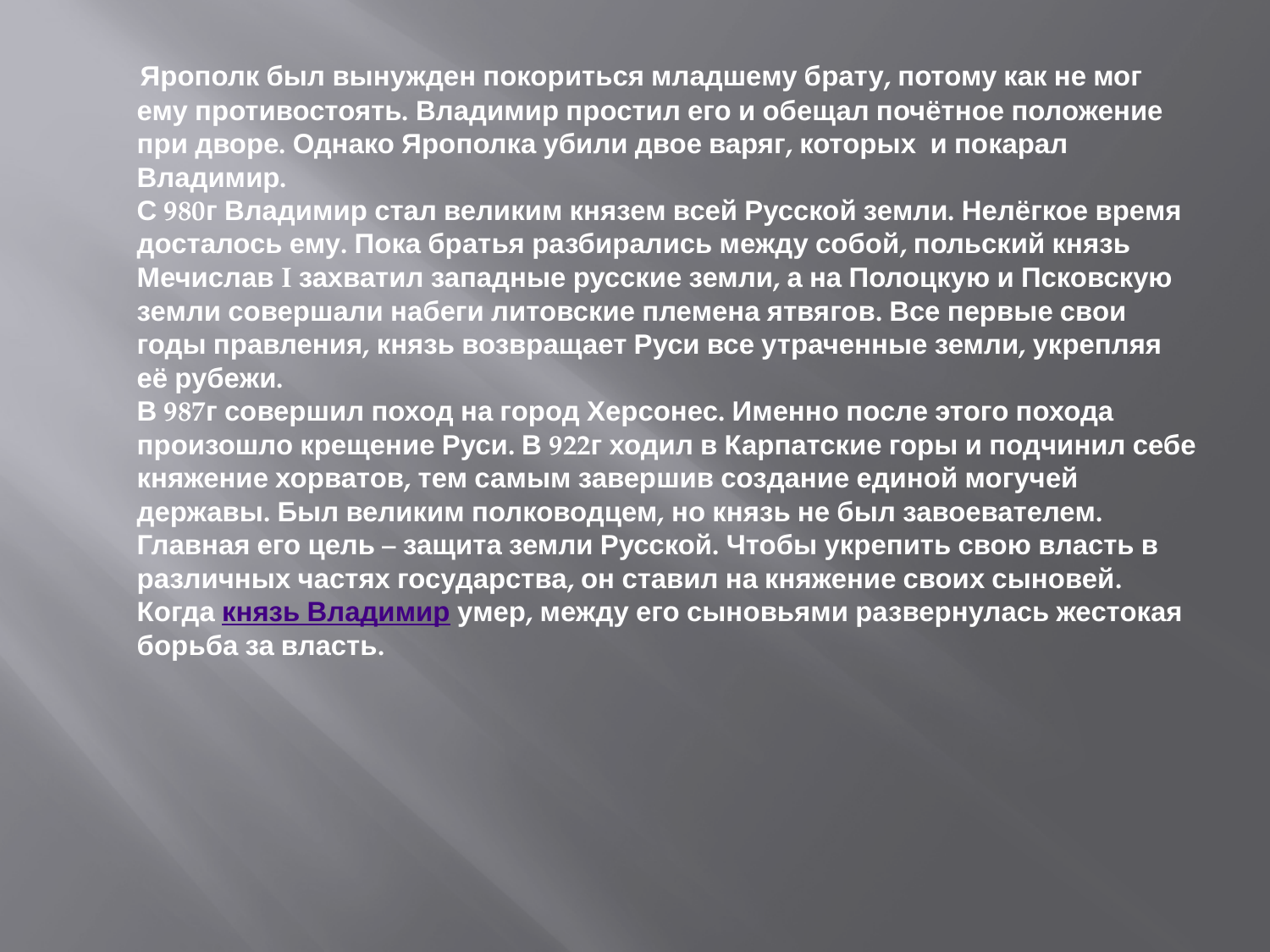

Ярополк был вынужден покориться младшему брату, потому как не мог ему противостоять. Владимир простил его и обещал почётное положение при дворе. Однако Ярополка убили двое варяг, которых  и покарал Владимир.
С 980г Владимир стал великим князем всей Русской земли. Нелёгкое время досталось ему. Пока братья разбирались между собой, польский князь Мечислав I захватил западные русские земли, а на Полоцкую и Псковскую земли совершали набеги литовские племена ятвягов. Все первые свои годы правления, князь возвращает Руси все утраченные земли, укрепляя её рубежи.
В 987г совершил поход на город Херсонес. Именно после этого похода произошло крещение Руси. В 922г ходил в Карпатские горы и подчинил себе княжение хорватов, тем самым завершив создание единой могучей державы. Был великим полководцем, но князь не был завоевателем. Главная его цель – защита земли Русской. Чтобы укрепить свою власть в различных частях государства, он ставил на княжение своих сыновей. Когда князь Владимир умер, между его сыновьями развернулась жестокая борьба за власть.